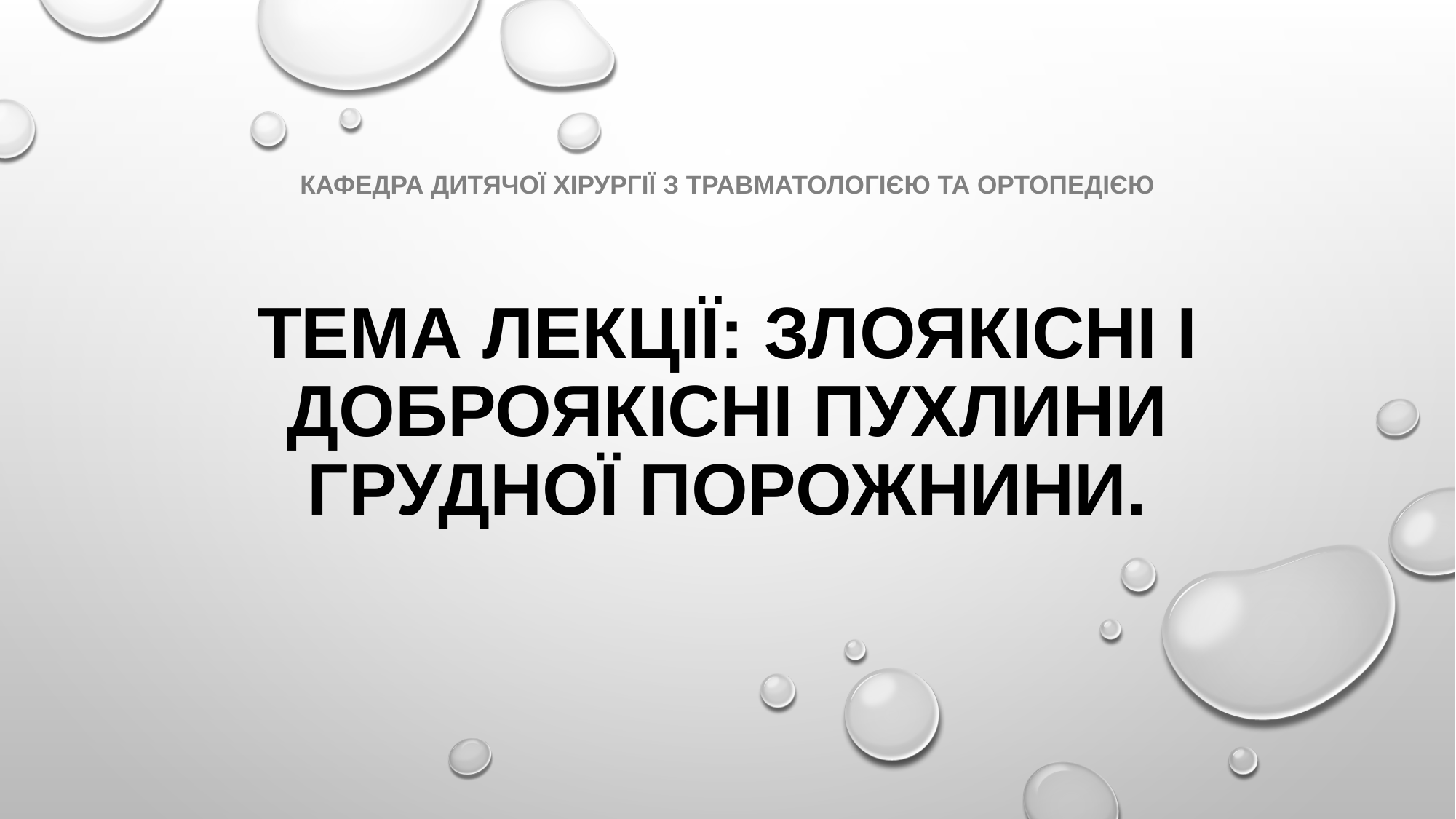

Кафедра дитячої хірургії з травматологією та ортопедією
# ТЕМА ЛЕКЦІЇ: ЗЛОЯКІСНІ І ДОБРОЯКІСНІ ПУХЛИНИ ГРУДНОЇ ПОРОЖНИНИ.